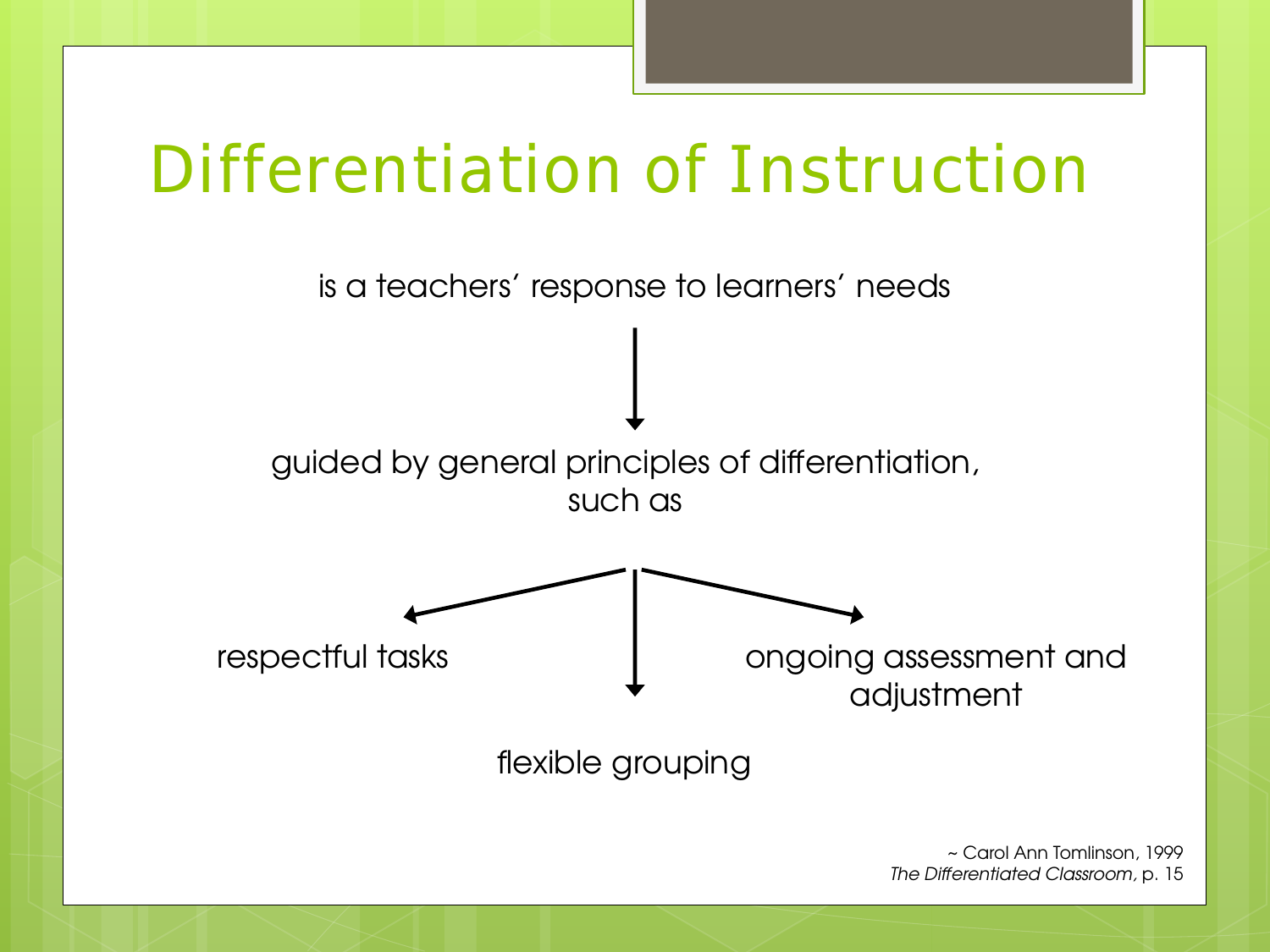

# Differentiation of Instruction
is a teachers’ response to learners’ needs

guided by general principles of differentiation,
such as

respectful tasks
ongoing assessment and adjustment
flexible grouping
~ Carol Ann Tomlinson, 1999
The Differentiated Classroom, p. 15